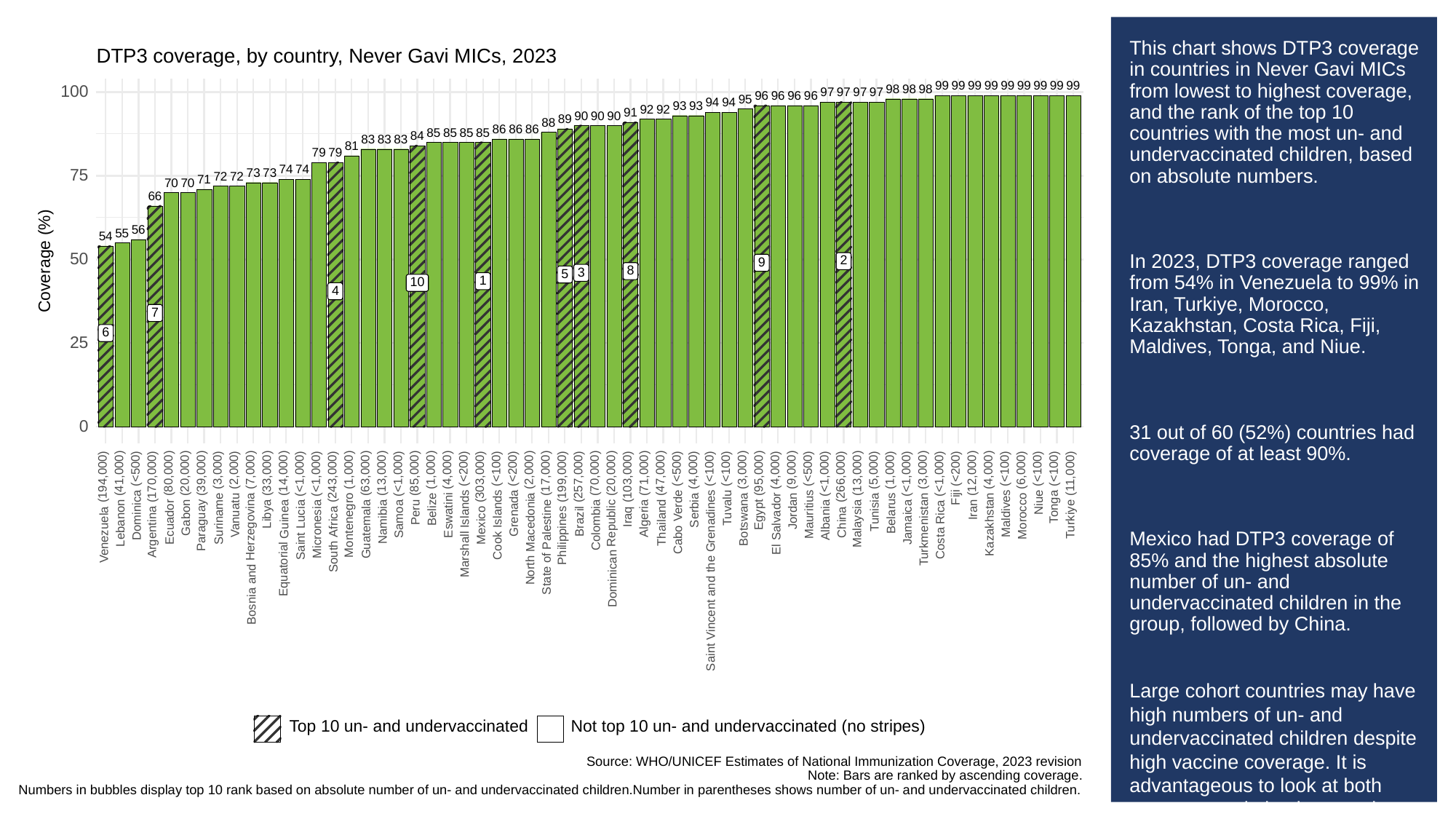

# This chart shows DTP3 coverage in countries in Never Gavi MICs from lowest to highest coverage, and the rank of the top 10 countries with the most un- and undervaccinated children, based on absolute numbers.

In 2023, DTP3 coverage ranged from 54% in Venezuela to 99% in Iran, Turkiye, Morocco, Kazakhstan, Costa Rica, Fiji, Maldives, Tonga, and Niue.

31 out of 60 (52%) countries had coverage of at least 90%.

Mexico had DTP3 coverage of 85% and the highest absolute number of un- and undervaccinated children in the group, followed by China.

Large cohort countries may have high numbers of un- and undervaccinated children despite high vaccine coverage. It is advantageous to look at both coverage and absolute numbers of unvaccinated children to ensure vulnerable countries with small birth cohorts are not missed.

DTP3 coverage, by country, Never Gavi MICs, 2023

99
99
99
99
99
99
99
99
99
98
98
98
100
97
97
97
97
96
96
96
96

95

94
94

93
93

92
92

91

90
90
90

89

88

86
86
86

85
85
85
85

84

83
83
83

81

79
79

74
74

73
73
75

72
72

71

70
70

66

56

55

54

50
Coverage (%)

2

9

8

3
5

1

10

4

7

6

25

0

(<500)
(<200)
(<100)
(<200)
(<500)
(<100)
(<100)
(<500)
(<200)
(<100)
(<100)
(<100)
(3,000)
(2,000)
(7,000)
(1,000)
(1,000)
(4,000)
(2,000)
(4,000)
(3,000)
(4,000)
(9,000)
(5,000)
(1,000)
(3,000)
(4,000)
(6,000)
(41,000)
(80,000)
(20,000)
(39,000)
(33,000)
(14,000)
(63,000)
(13,000)
(85,000)
(17,000)
(70,000)
(20,000)
(71,000)
(47,000)
(95,000)
(13,000)
(12,000)
(11,000)
(<1,000)
(<1,000)
(<1,000)
(<1,000)
(<1,000)
(<1,000)
(194,000)
(170,000)
(243,000)
(303,000)
(199,000)
(257,000)
(103,000)
(266,000)
Fiji
Niue
Tonga
Verde
Tuvalu
Islands
Islands
Belize
Iran
Serbia
Jordan
Rica
Tunisia
Peru
Libya
Grenada
Belarus
Maldives
Egypt
Mauritius
Lucia
Dominica
Eswatini
Vanuatu
Iraq
Morocco
Salvador
Algeria
Gabon
Turkiye
Suriname
Samoa
Guinea
Botswana
Albania
Grenadines
Brazil
Africa
Namibia
Republic
China
Ecuador
Malaysia
Jamaica
Macedonia
Thailand
Lebanon
Montenegro
Paraguay
Kazakhstan
Palestine
Colombia
Mexico
Herzegovina
Guatemala
Micronesia
Turkmenistan
Argentina
Philippines
Venezuela
Cabo
Costa
Cook
Saint
El
Marshall
South
of
the
Equatorial
North
and
Dominican
State
and
Bosnia
Vincent
Saint

Not top 10 un- and undervaccinated (no stripes)
Top 10 un- and undervaccinated

Source: WHO/UNICEF Estimates of National Immunization Coverage, 2023 revision
Note: Bars are ranked by ascending coverage.
Numbers in bubbles display top 10 rank based on absolute number of un- and undervaccinated children.Number in parentheses shows number of un- and undervaccinated children.